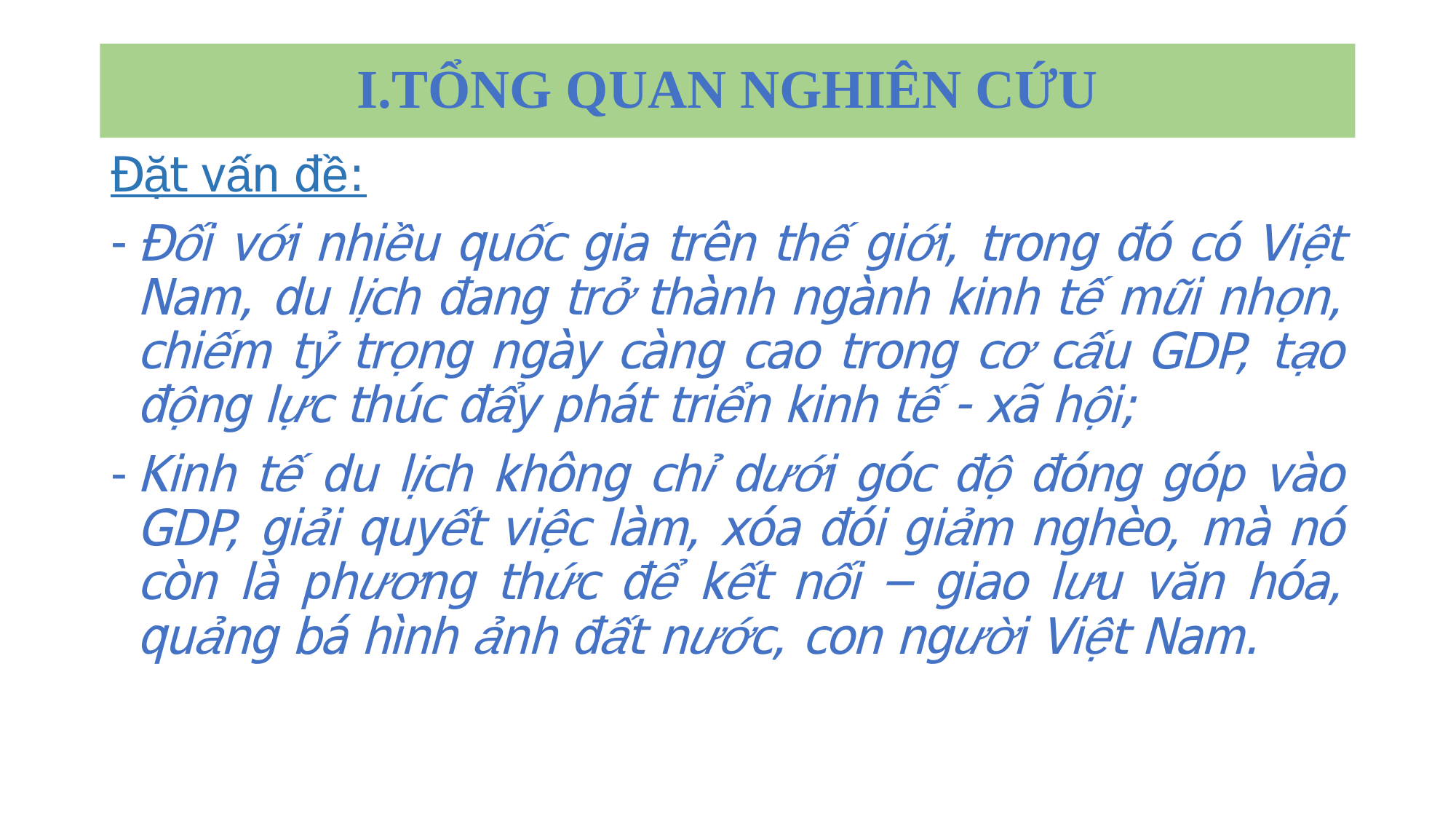

# I.TỔNG QUAN NGHIÊN CỨU
Đặt vấn đề:
Đối với nhiều quốc gia trên thế giới, trong đó có Việt Nam, du lịch đang trở thành ngành kinh tế mũi nhọn, chiếm tỷ trọng ngày càng cao trong cơ cấu GDP, tạo động lực thúc đẩy phát triển kinh tế - xã hội;
Kinh tế du lịch không chỉ dưới góc độ đóng góp vào GDP, giải quyết việc làm, xóa đói giảm nghèo, mà nó còn là phương thức để kết nối – giao lưu văn hóa, quảng bá hình ảnh đất nước, con người Việt Nam.